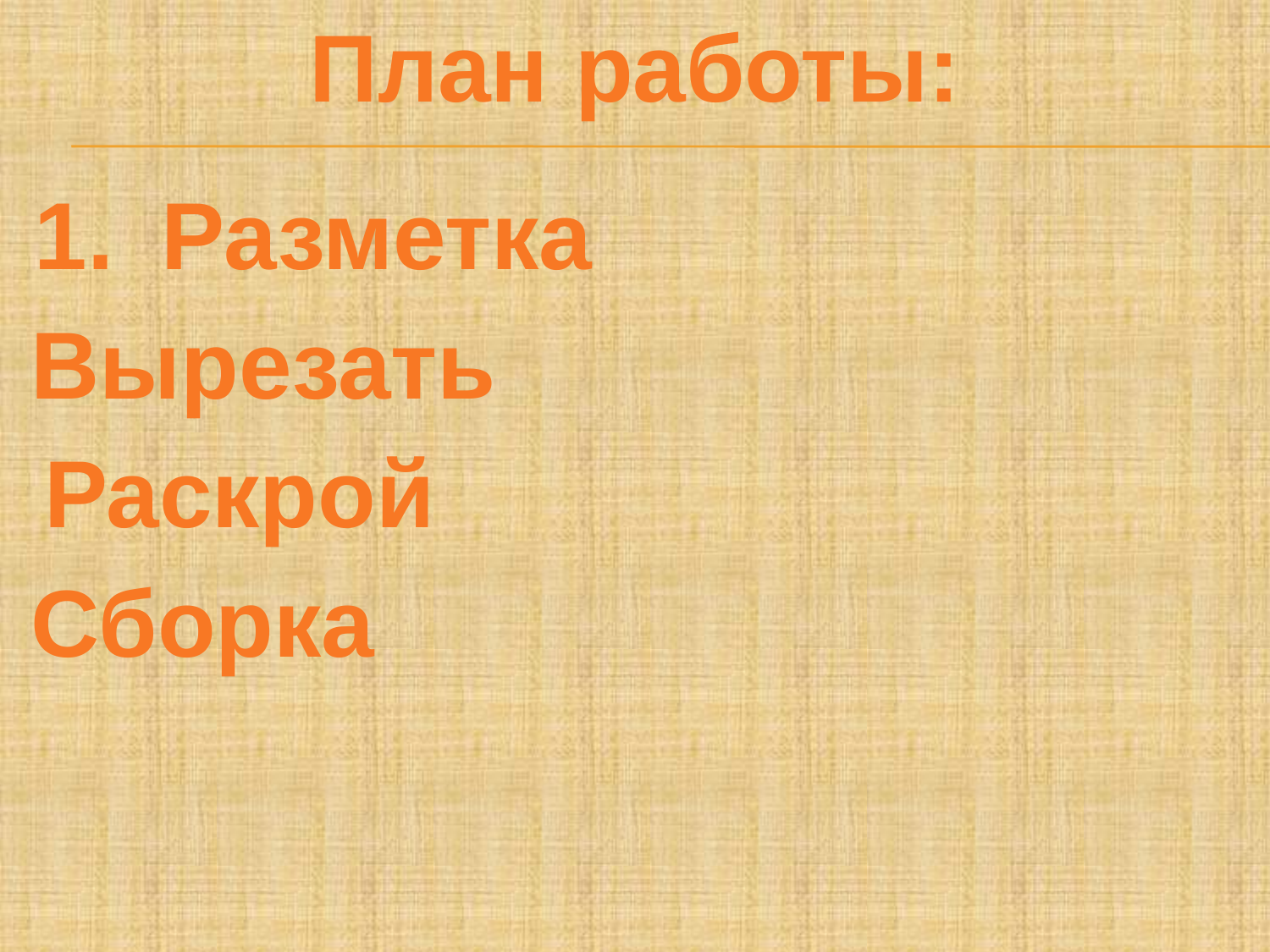

План работы:
Разметка
2.  Вырезать
3.  Раскрой
4. Сборка